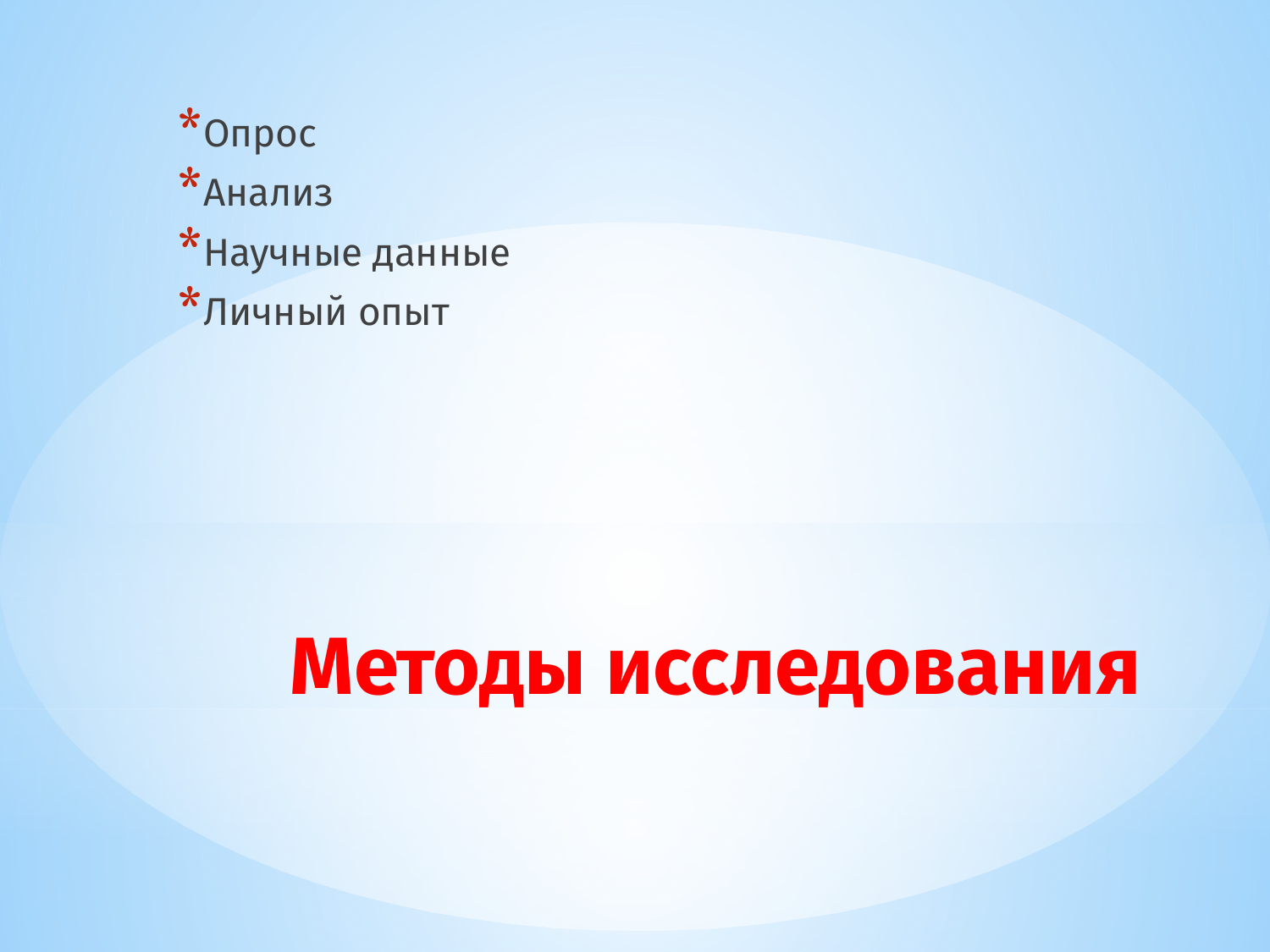

Опрос
Анализ
Научные данные
Личный опыт

# Методы исследования